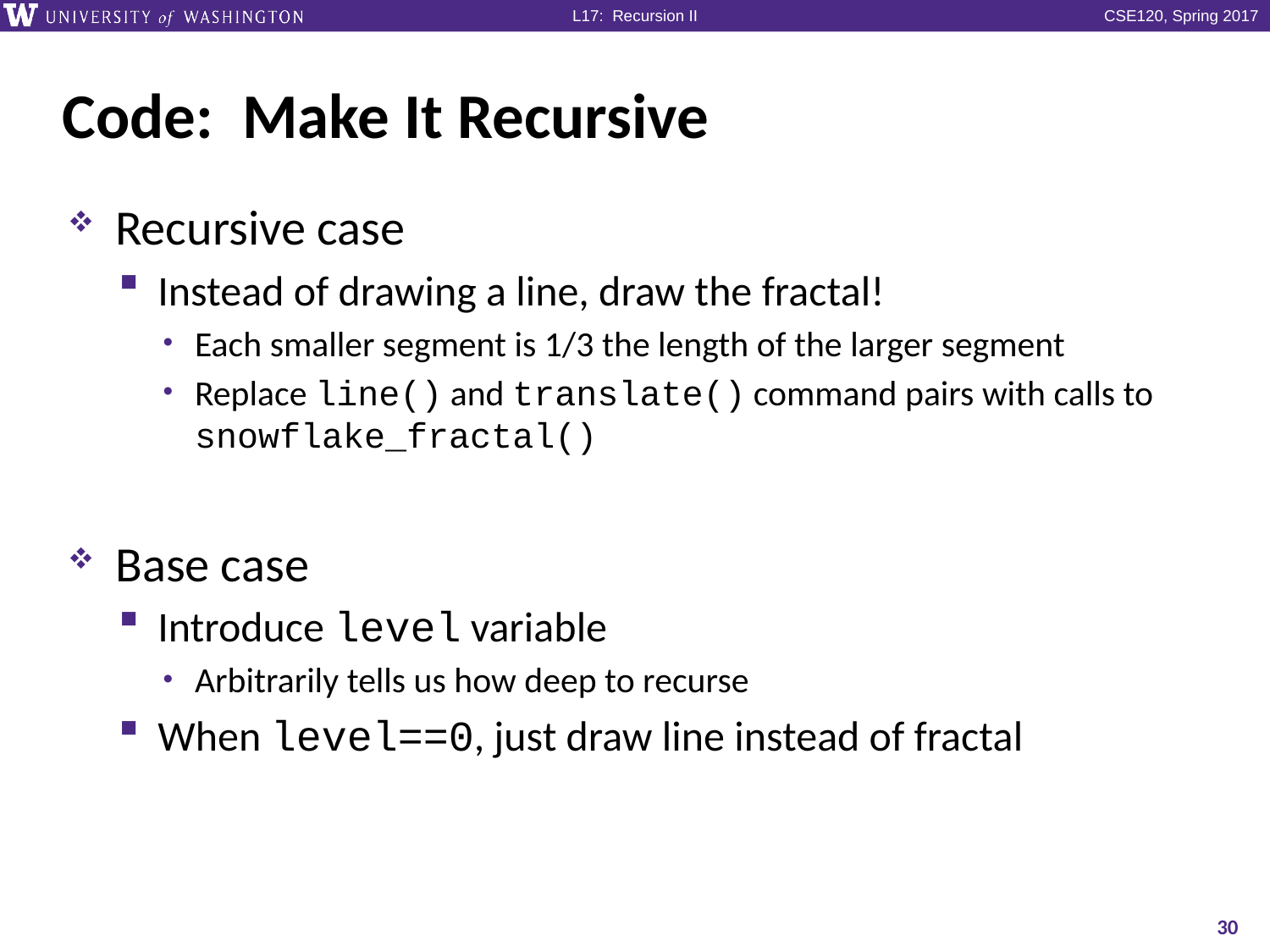

# Code:  Make It Recursive
Recursive case
Instead of drawing a line, draw the fractal!
Each smaller segment is 1/3 the length of the larger segment
Replace line() and translate() command pairs with calls to snowflake_fractal()

Base case
Introduce level variable
Arbitrarily tells us how deep to recurse
When level==0, just draw line instead of fractal
30